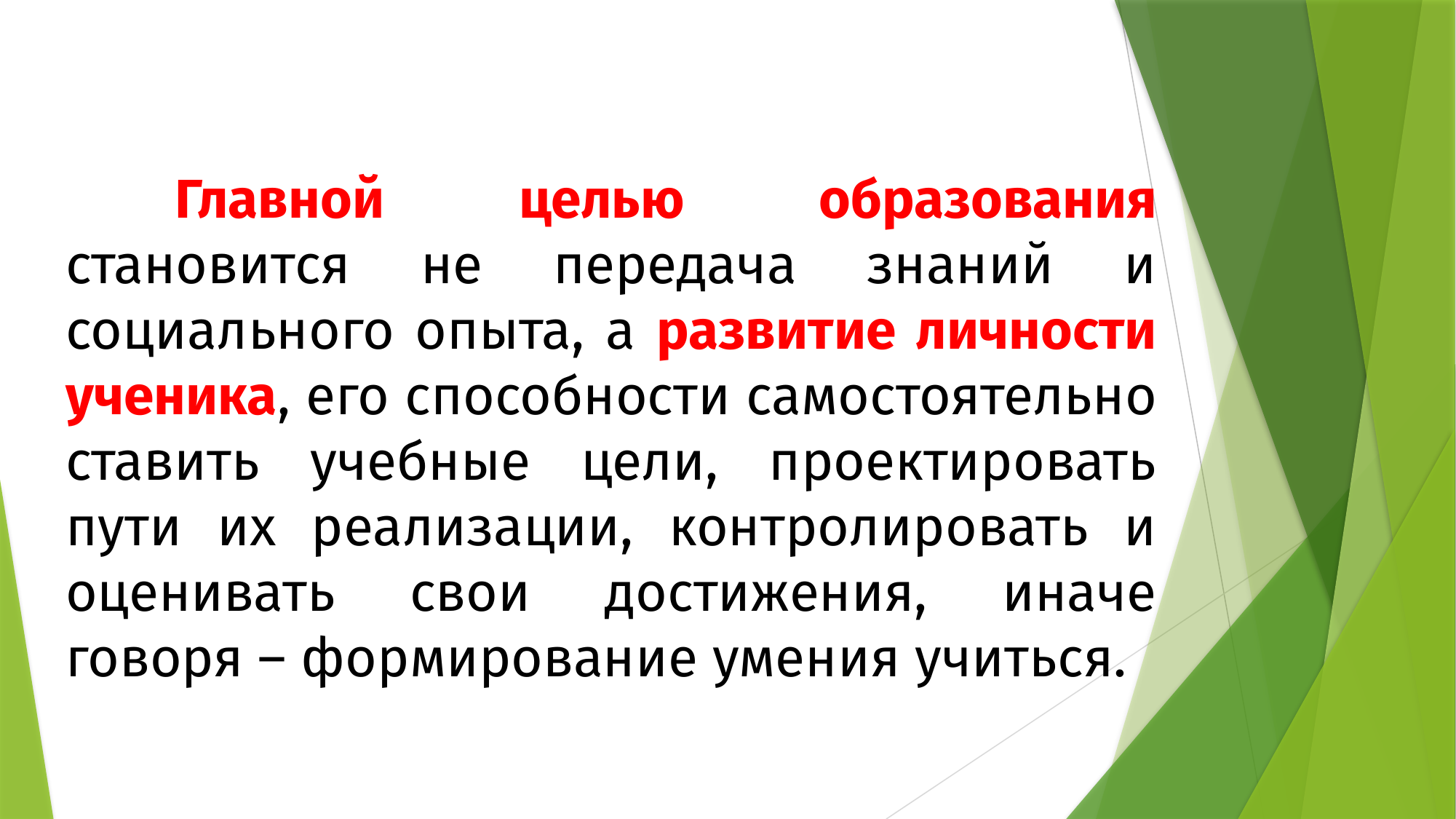

Главной целью образования становится не передача знаний и социального опыта, а развитие личности ученика, его способности самостоятельно ставить учебные цели, проектировать пути их реализации, контролировать и оценивать свои достижения, иначе говоря – формирование умения учиться.